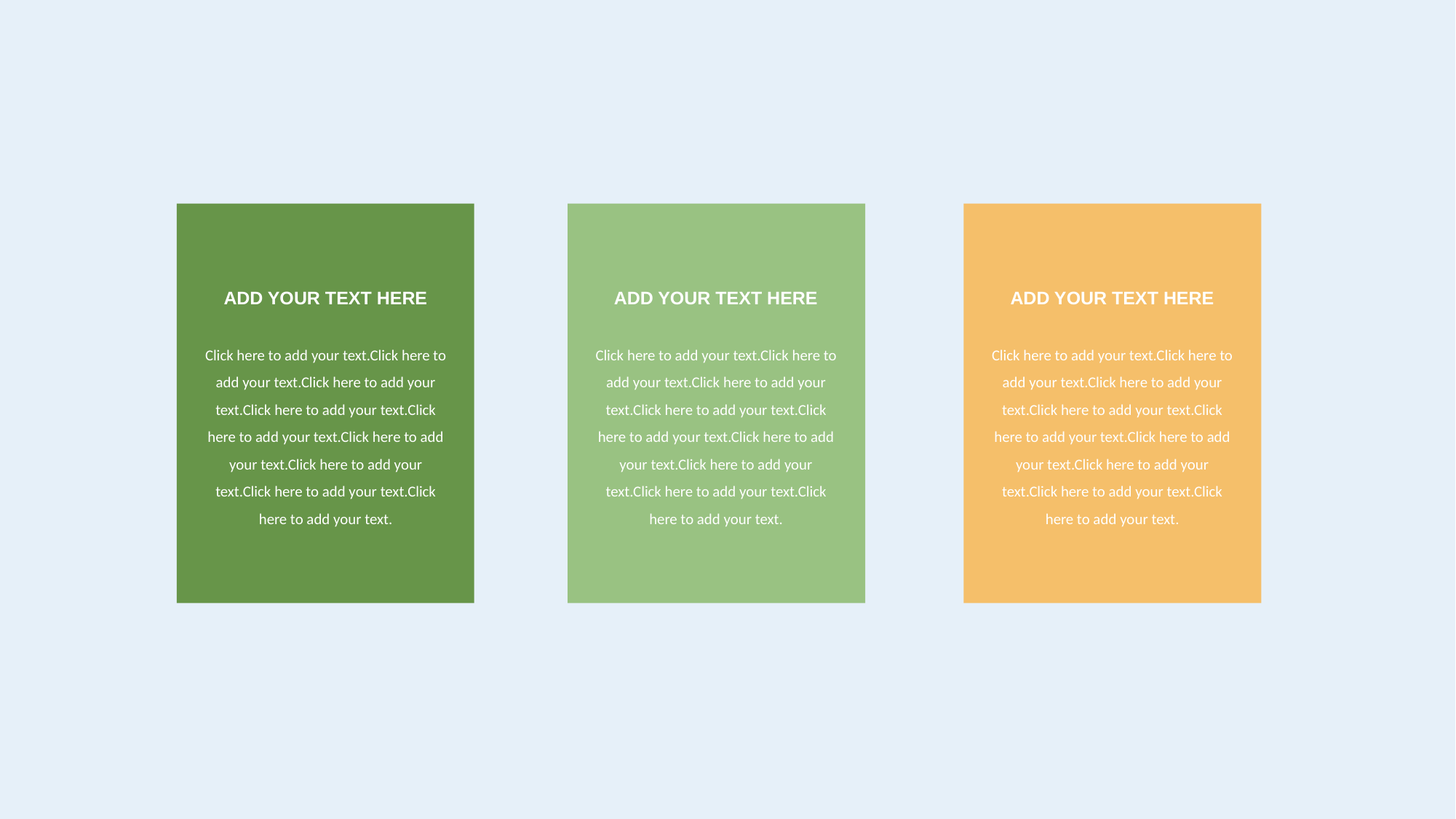

ADD YOUR TEXT HERE
ADD YOUR TEXT HERE
ADD YOUR TEXT HERE
Click here to add your text.Click here to add your text.Click here to add your text.Click here to add your text.Click here to add your text.Click here to add your text.Click here to add your text.Click here to add your text.Click here to add your text.

Click here to add your text.Click here to add your text.Click here to add your text.Click here to add your text.Click here to add your text.Click here to add your text.Click here to add your text.Click here to add your text.Click here to add your text.

Click here to add your text.Click here to add your text.Click here to add your text.Click here to add your text.Click here to add your text.Click here to add your text.Click here to add your text.Click here to add your text.Click here to add your text.